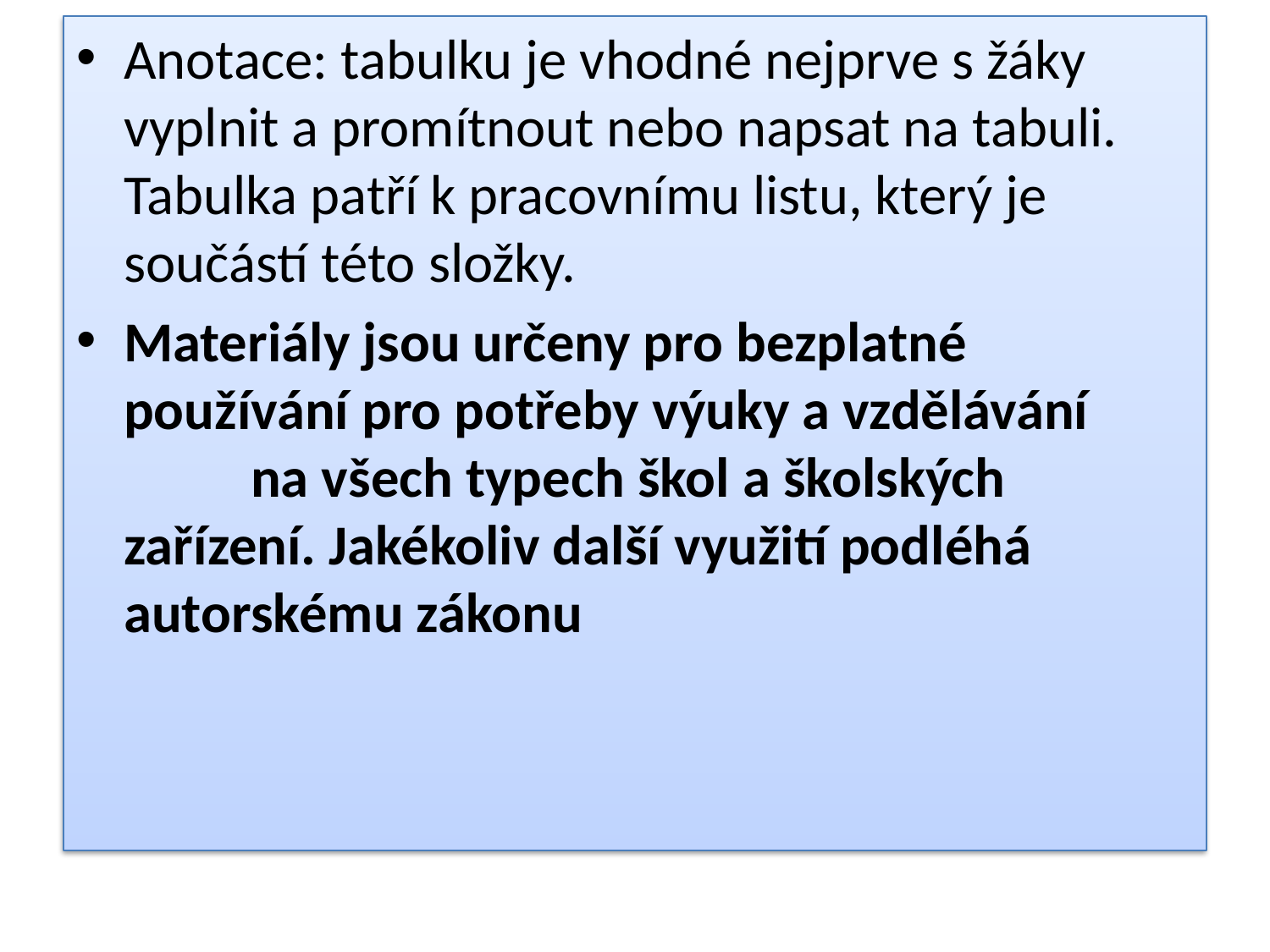

Anotace: tabulku je vhodné nejprve s žáky vyplnit a promítnout nebo napsat na tabuli. Tabulka patří k pracovnímu listu, který je součástí této složky.
Materiály jsou určeny pro bezplatné používání pro potřeby výuky a vzdělávání                   na všech typech škol a školských zařízení. Jakékoliv další využití podléhá autorskému zákonu

#